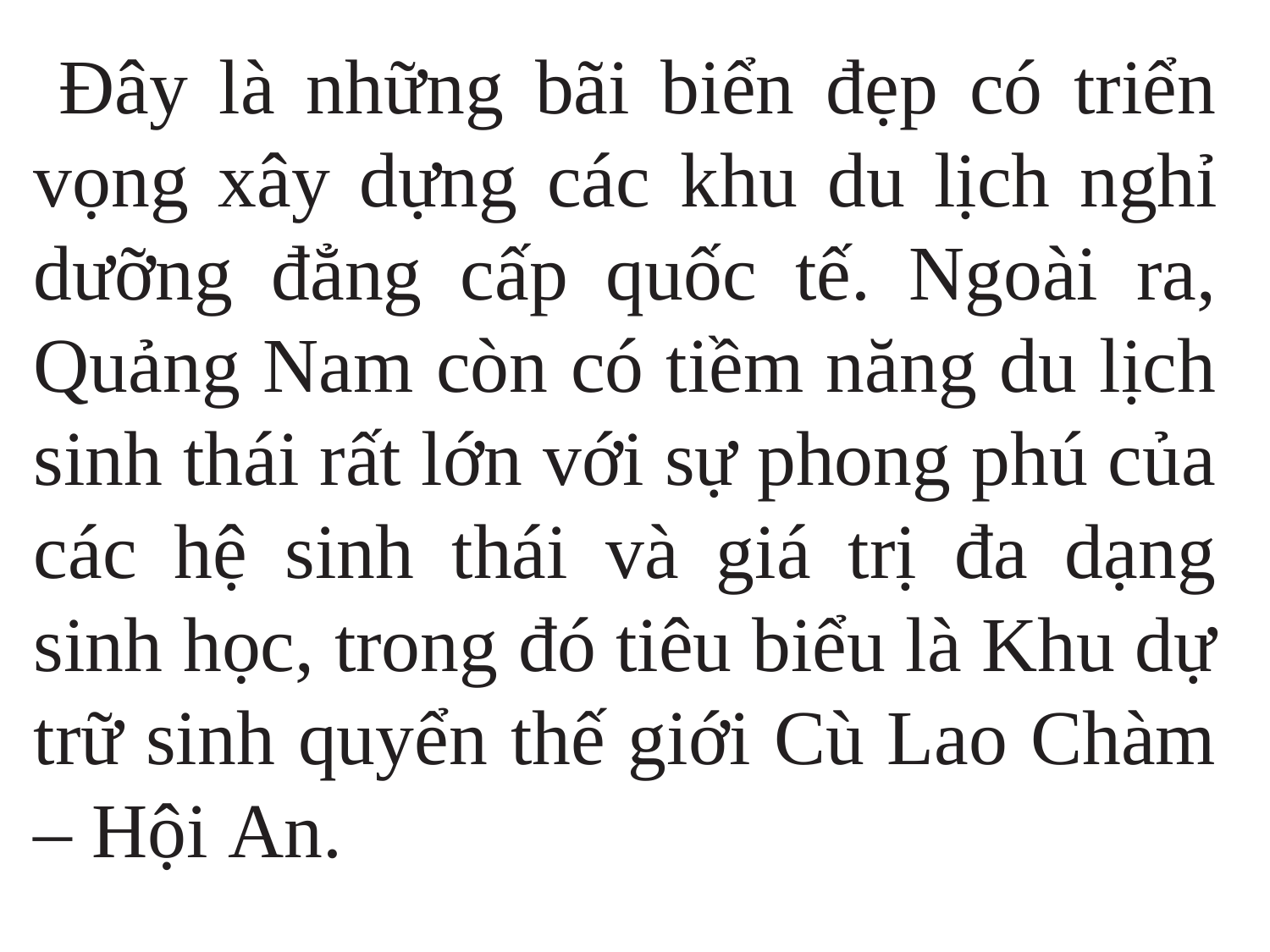

Đây là những bãi biển đẹp có triển vọng xây dựng các khu du lịch nghỉ dưỡng đẳng cấp quốc tế. Ngoài ra, Quảng Nam còn có tiềm năng du lịch sinh thái rất lớn với sự phong phú của các hệ sinh thái và giá trị đa dạng sinh học, trong đó tiêu biểu là Khu dự trữ sinh quyển thế giới Cù Lao Chàm – Hội An.